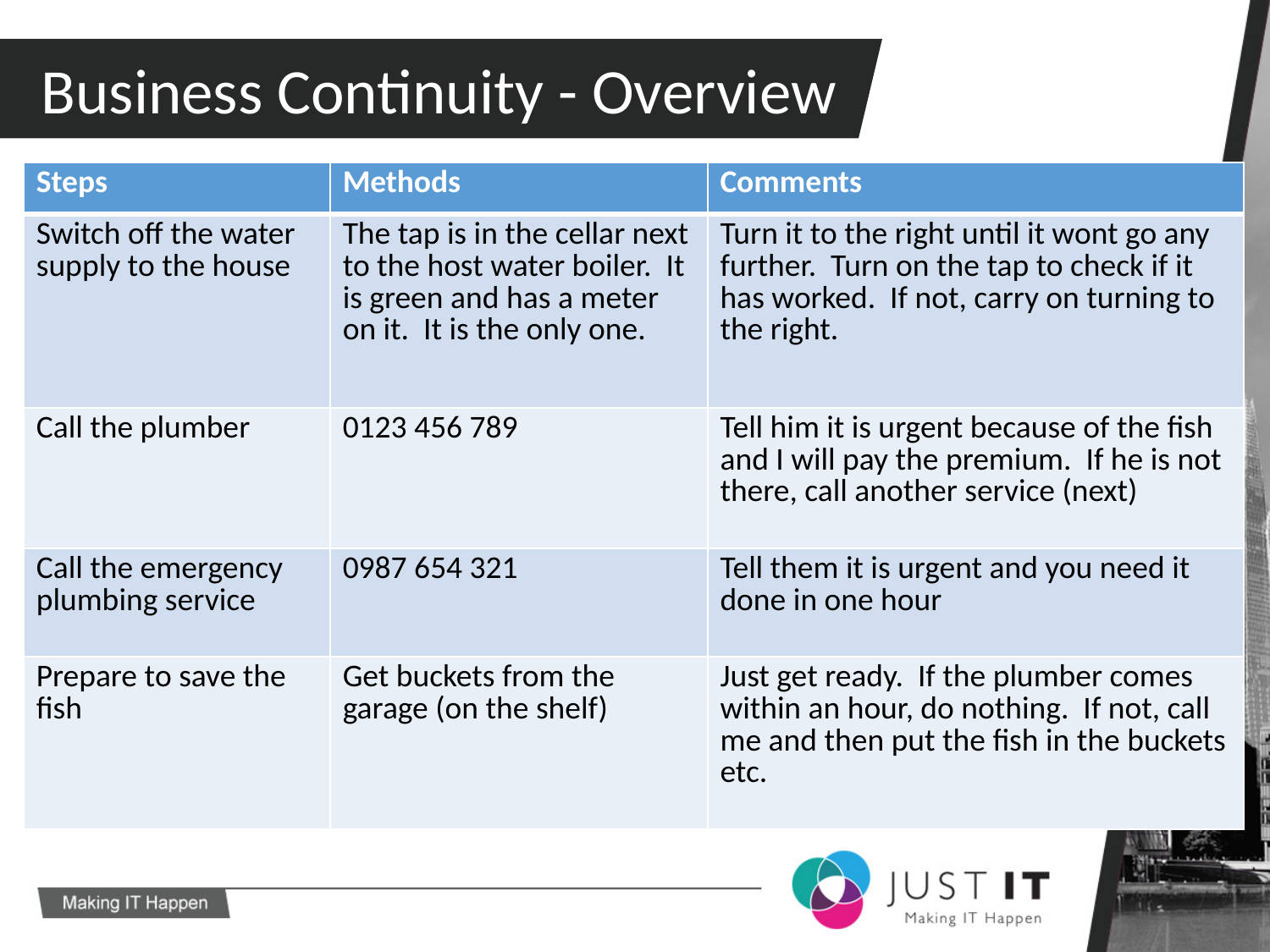

Business Continuity - Overview
| Steps | Methods | Comments |
| --- | --- | --- |
| Switch off the water supply to the house | The tap is in the cellar next to the host water boiler. It is green and has a meter on it. It is the only one. | Turn it to the right until it wont go any further. Turn on the tap to check if it has worked. If not, carry on turning to the right. |
| Call the plumber | 0123 456 789 | Tell him it is urgent because of the fish and I will pay the premium. If he is not there, call another service (next) |
| Call the emergency plumbing service | 0987 654 321 | Tell them it is urgent and you need it done in one hour |
| Prepare to save the fish | Get buckets from the garage (on the shelf) | Just get ready. If the plumber comes within an hour, do nothing. If not, call me and then put the fish in the buckets etc. |